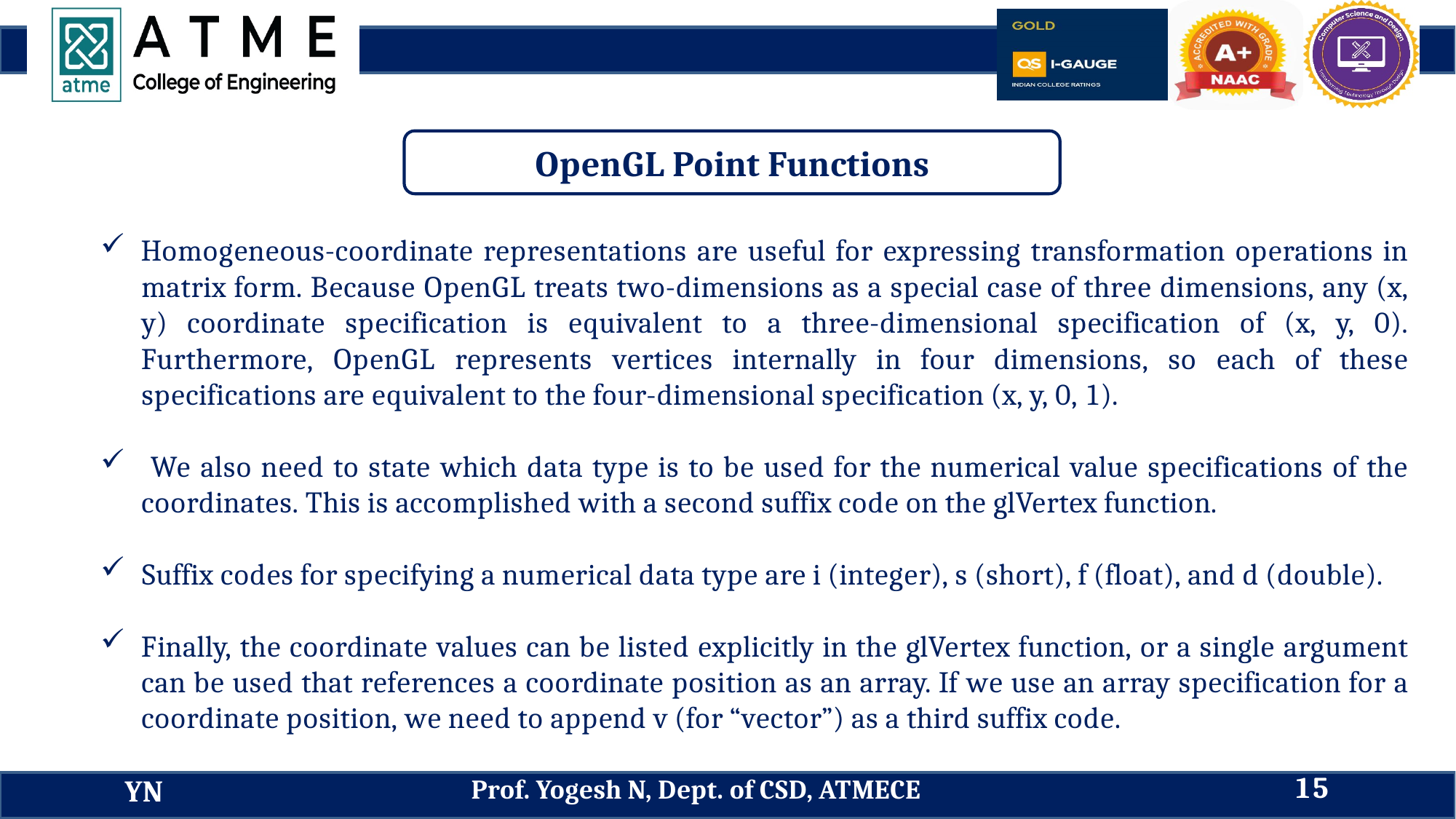

OpenGL Point Functions
Homogeneous-coordinate representations are useful for expressing transformation operations in matrix form. Because OpenGL treats two-dimensions as a special case of three dimensions, any (x, y) coordinate specification is equivalent to a three-dimensional specification of (x, y, 0). Furthermore, OpenGL represents vertices internally in four dimensions, so each of these specifications are equivalent to the four-dimensional specification (x, y, 0, 1).

 We also need to state which data type is to be used for the numerical value specifications of the coordinates. This is accomplished with a second suffix code on the glVertex function.

Suffix codes for specifying a numerical data type are i (integer), s (short), f (float), and d (double).

Finally, the coordinate values can be listed explicitly in the glVertex function, or a single argument can be used that references a coordinate position as an array. If we use an array specification for a coordinate position, we need to append v (for “vector”) as a third suffix code.
15
Prof. Yogesh N, Dept. of CSD, ATMECE
YN